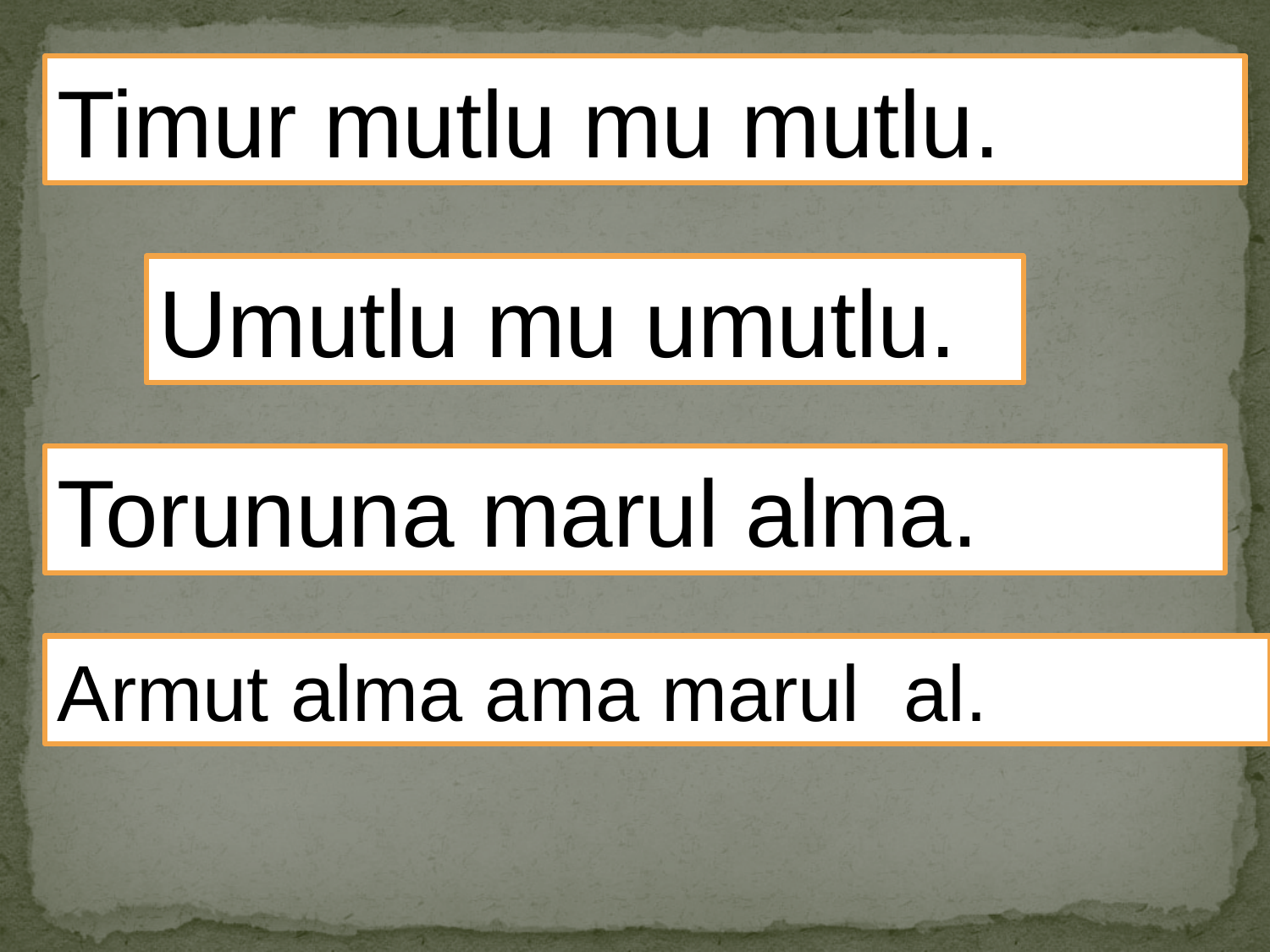

Timur mutlu mu mutlu.
Umutlu mu umutlu.
Torununa marul alma.
Armut alma ama marul  al.